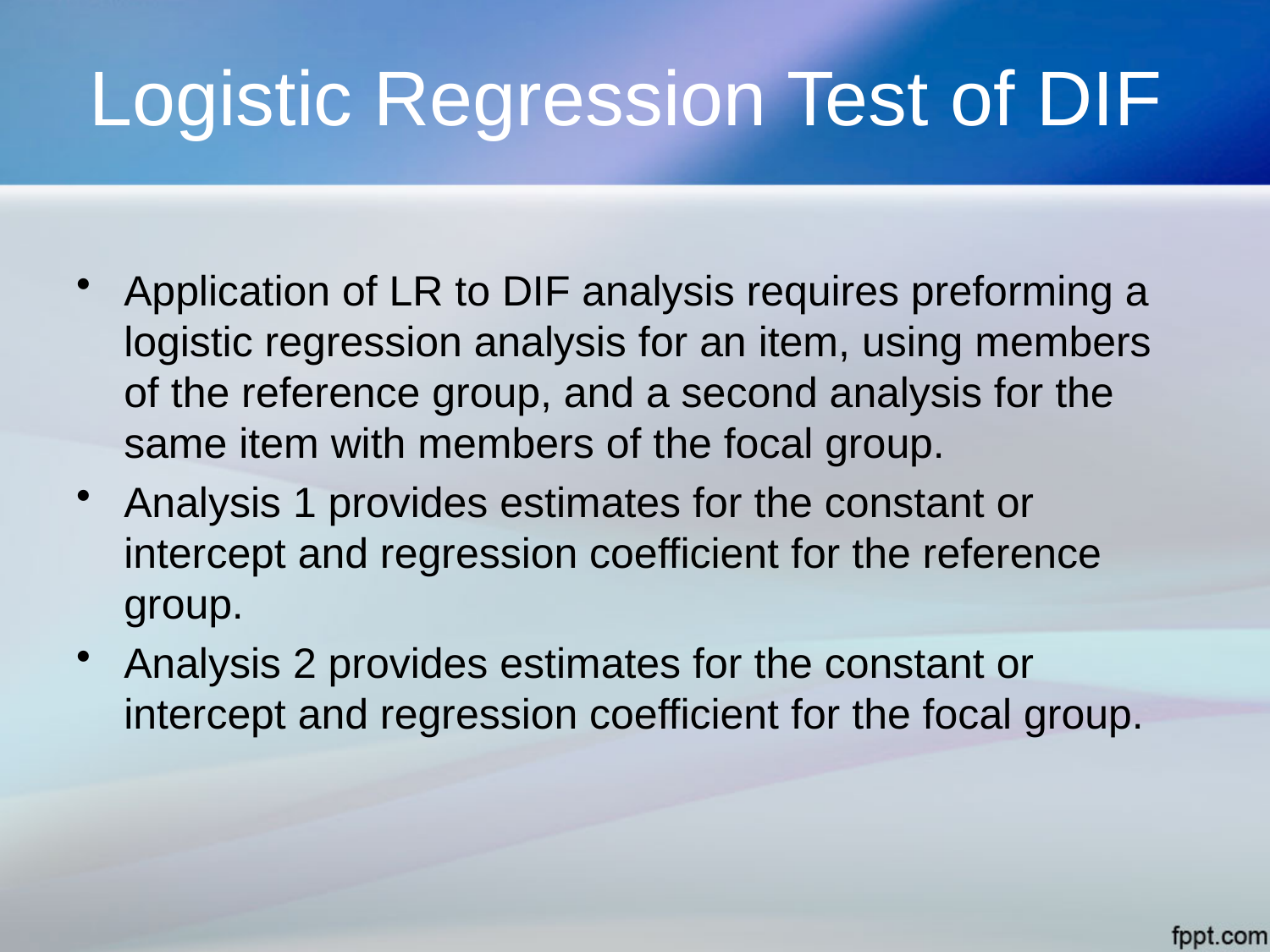

# Logistic Regression Test of DIF
Application of LR to DIF analysis requires preforming a logistic regression analysis for an item, using members of the reference group, and a second analysis for the same item with members of the focal group.
Analysis 1 provides estimates for the constant or intercept and regression coefficient for the reference group.
Analysis 2 provides estimates for the constant or intercept and regression coefficient for the focal group.